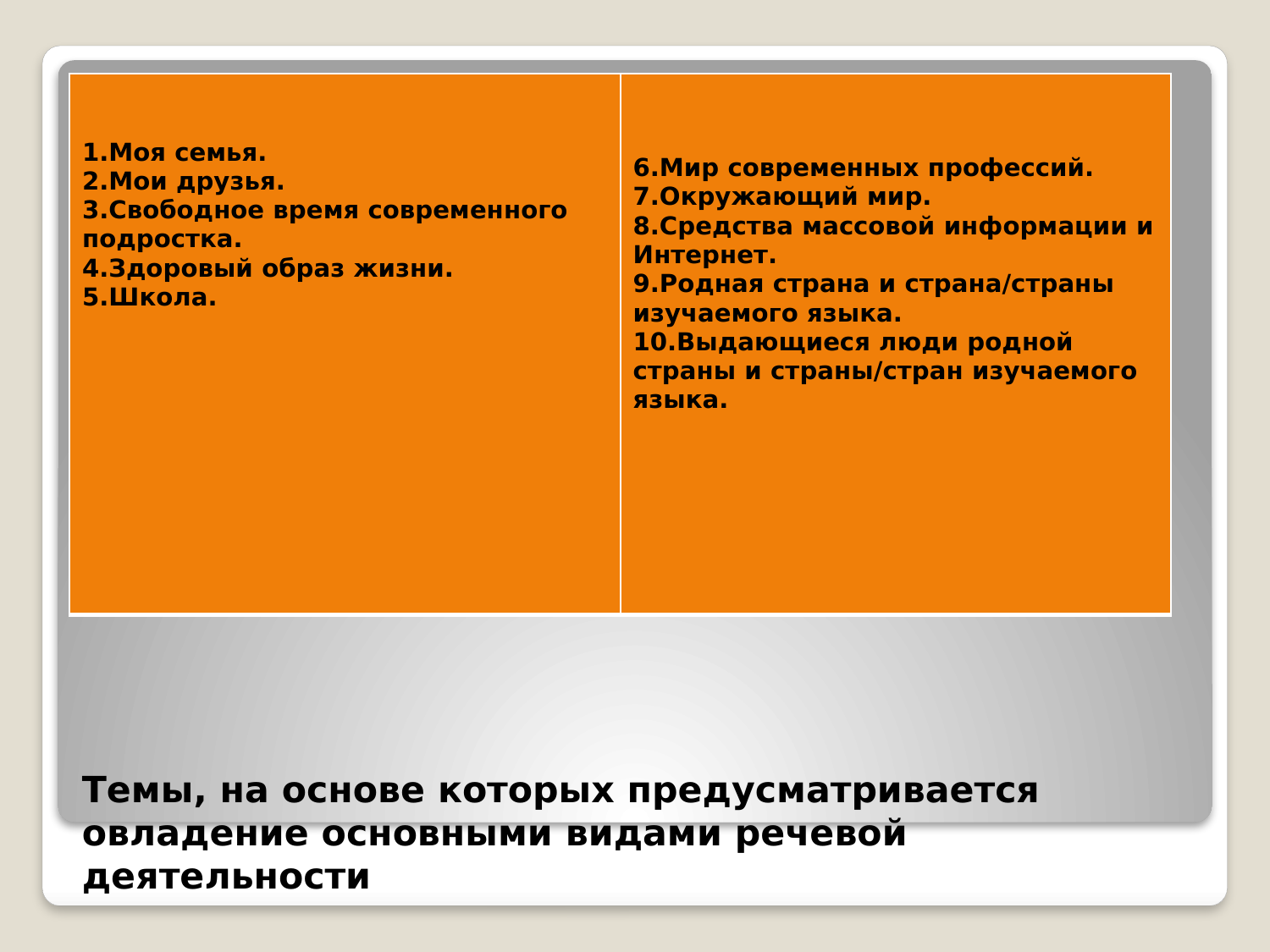

| 1.Моя семья. 2.Мои друзья. 3.Свободное время современного подростка. 4.Здоровый образ жизни. 5.Школа. | 6.Мир современных профессий. 7.Окружающий мир. 8.Средства массовой информации и Интернет. 9.Родная страна и страна/страны изучаемого языка. 10.Выдающиеся люди родной страны и страны/стран изучаемого языка. |
| --- | --- |
# Темы, на основе которых предусматривается овладение основными видами речевой деятельности